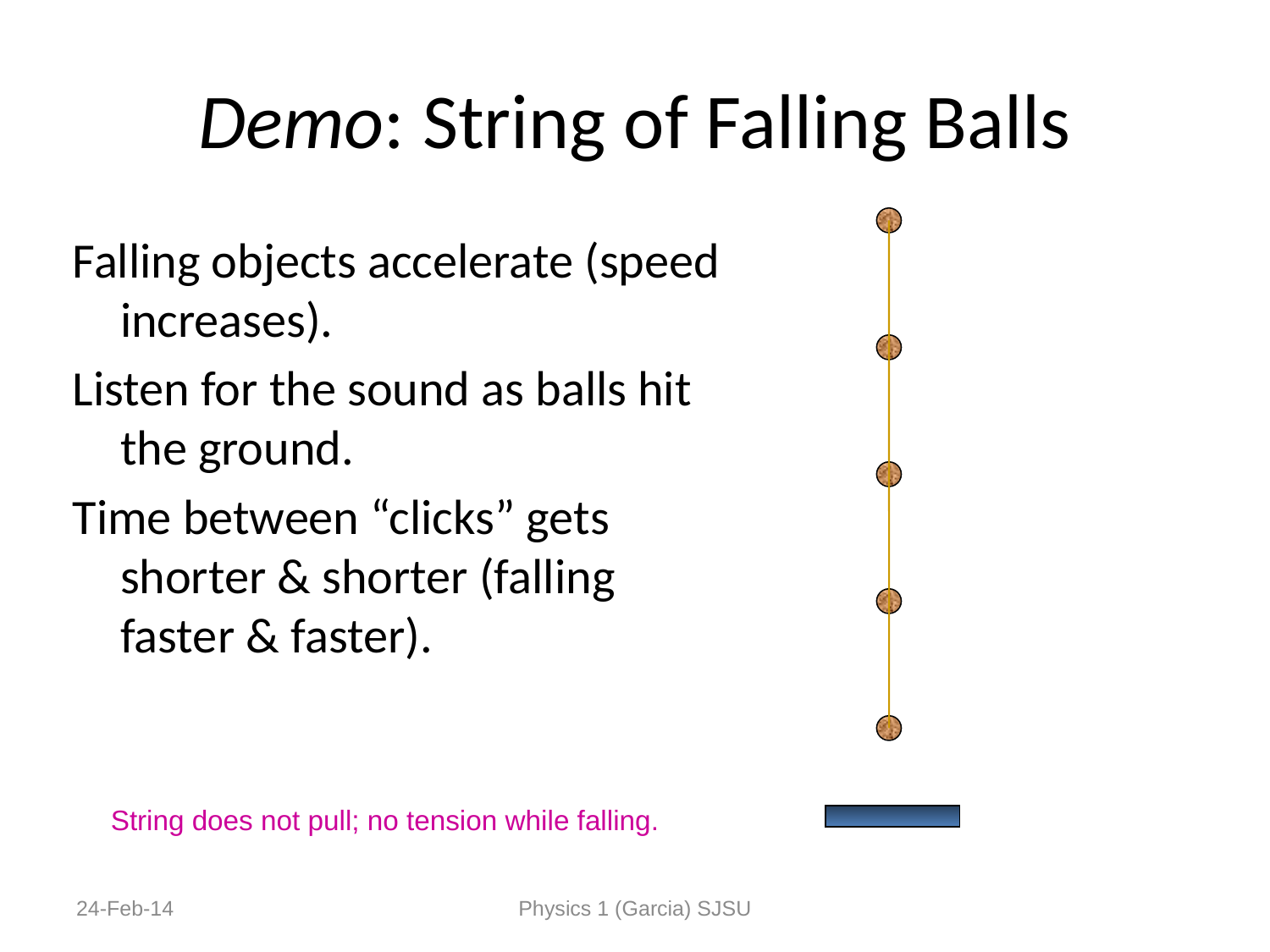

# Demo: String of Falling Balls

Falling objects accelerate (speed increases).
Listen for the sound as balls hit the ground.
Time between “clicks” gets shorter & shorter (falling faster & faster).

String does not pull; no tension while falling.

24-Feb-14
Physics 1 (Garcia) SJSU